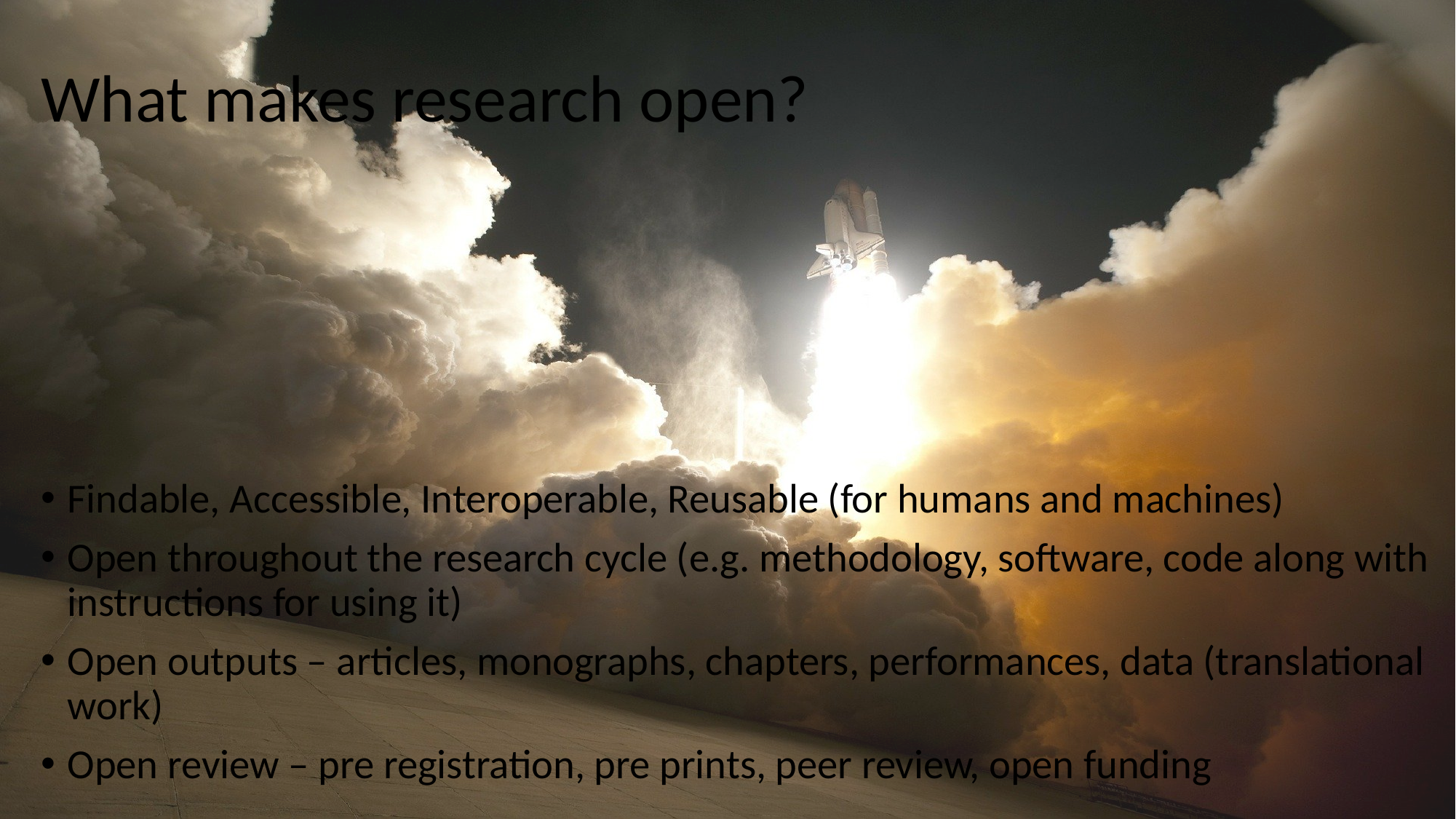

# What makes research open?
Findable, Accessible, Interoperable, Reusable (for humans and machines)
Open throughout the research cycle (e.g. methodology, software, code along with instructions for using it)
Open outputs – articles, monographs, chapters, performances, data (translational work)
Open review – pre registration, pre prints, peer review, open funding